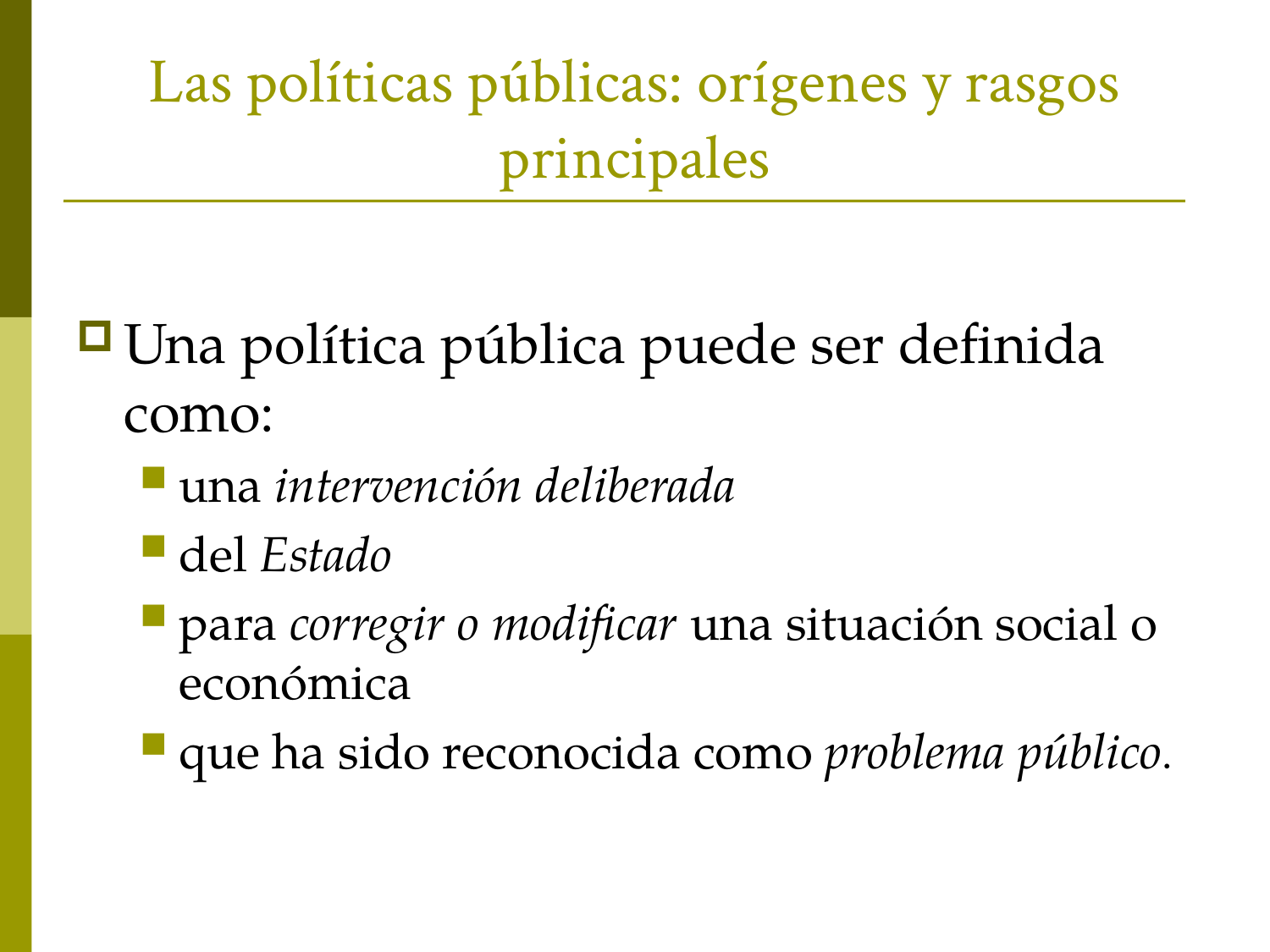

# Las políticas públicas: orígenes y rasgos principales

Una política pública puede ser definida como:
una intervención deliberada
del Estado
para corregir o modificar una situación social o económica
que ha sido reconocida como problema público.